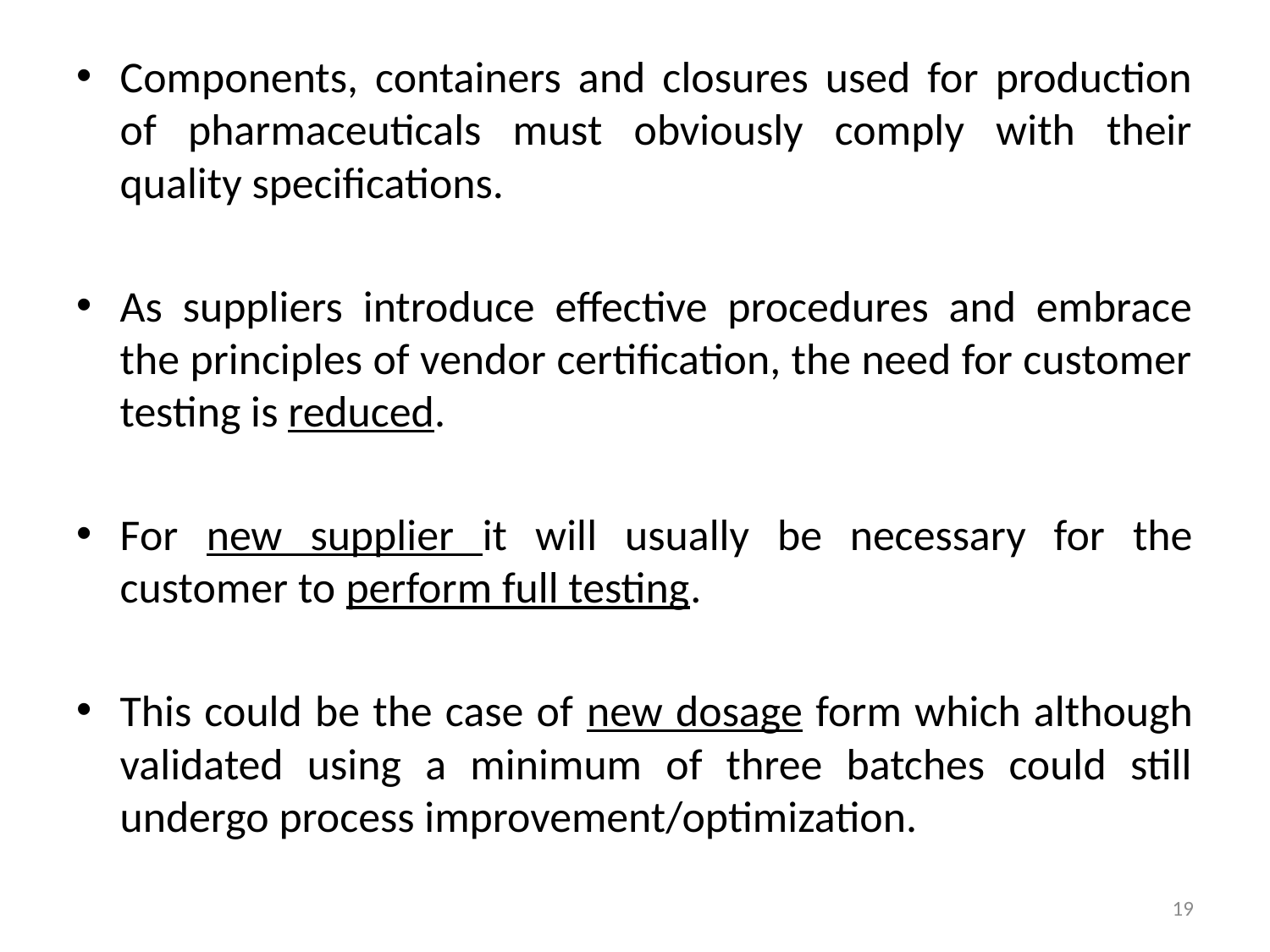

Components, containers and closures used for production of pharmaceuticals must obviously comply with their quality specifications.

As suppliers introduce effective procedures and embrace the principles of vendor certification, the need for customer testing is reduced.

For new supplier it will usually be necessary for the customer to perform full testing.

This could be the case of new dosage form which although validated using a minimum of three batches could still undergo process improvement/optimization.

19